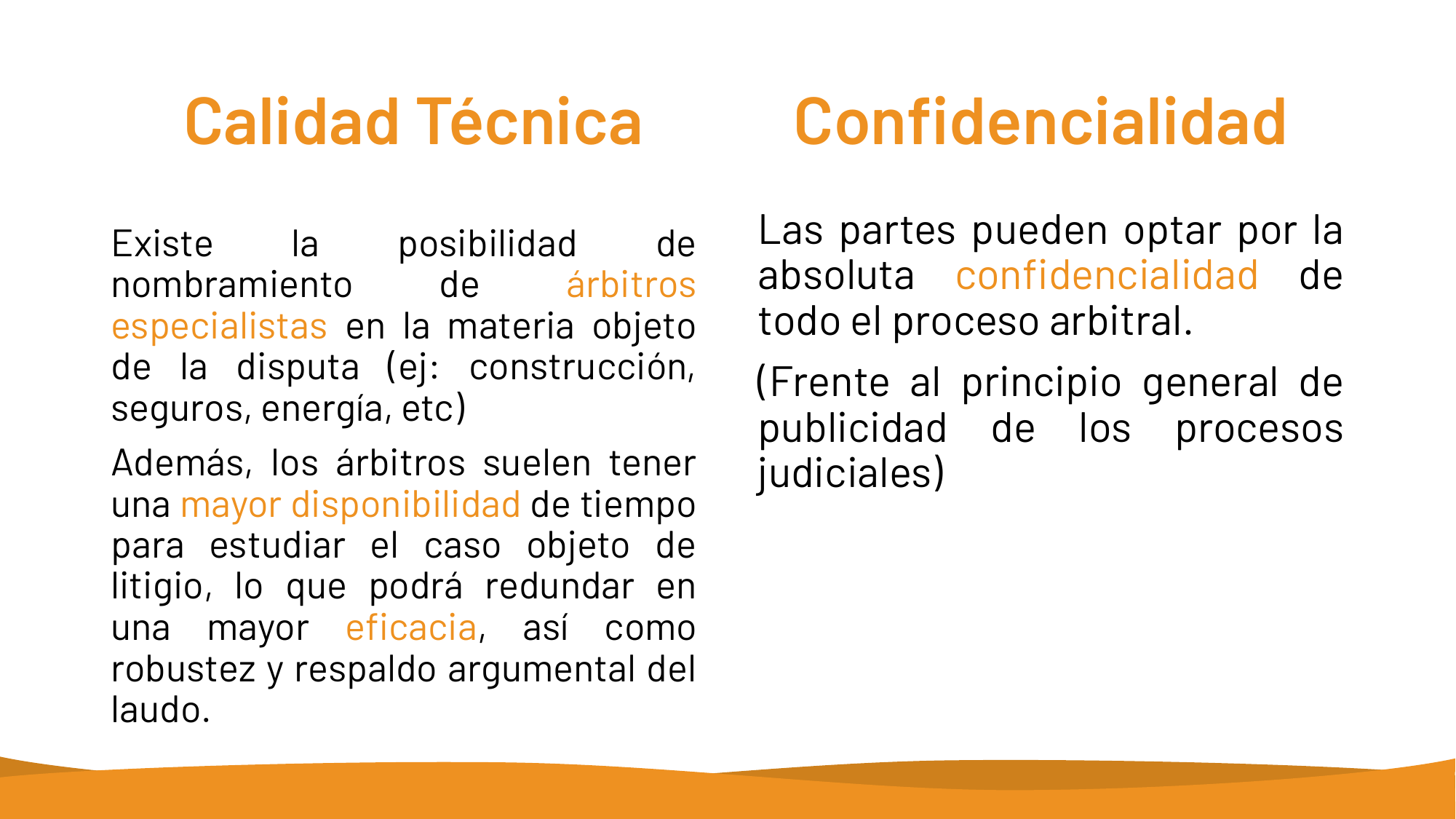

# Calidad Técnica
Confidencialidad
Las partes pueden optar por la absoluta confidencialidad de todo el proceso arbitral.
(Frente al principio general de publicidad de los procesos judiciales)

Existe la posibilidad de nombramiento de árbitros especialistas en la materia objeto de la disputa (ej: construcción, seguros, energía, etc)
Además, los árbitros suelen tener una mayor disponibilidad de tiempo para estudiar el caso objeto de litigio, lo que podrá redundar en una mayor eficacia, así como robustez y respaldo argumental del laudo.